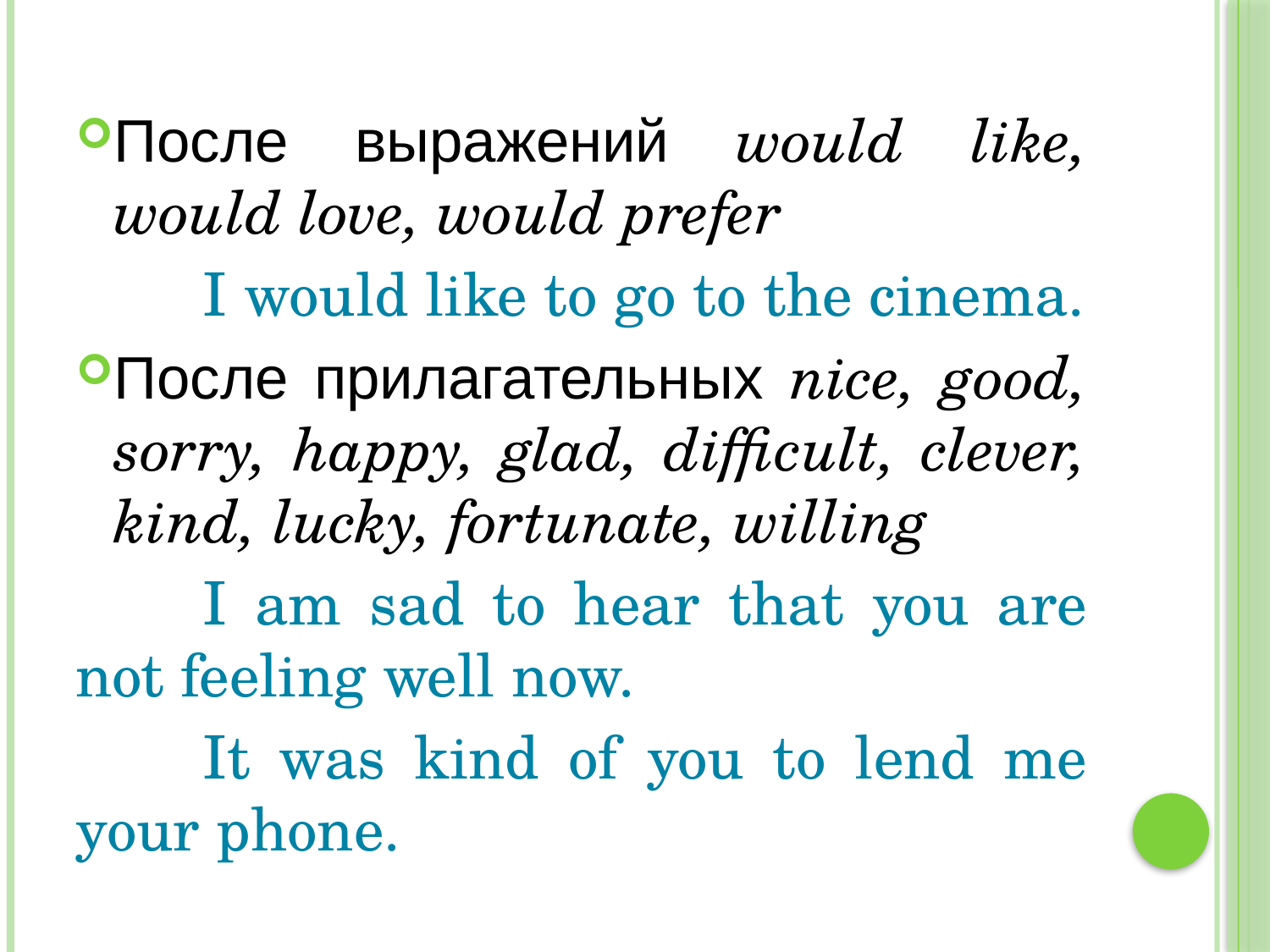

#
После выражений would like, would love, would prefer
	I would like to go to the cinema.
После прилагательных nice, good, sorry, happy, glad, difficult, clever, kind, lucky, fortunate, willing
	I am sad to hear that you are not feeling well now.
	It was kind of you to lend me your phone.